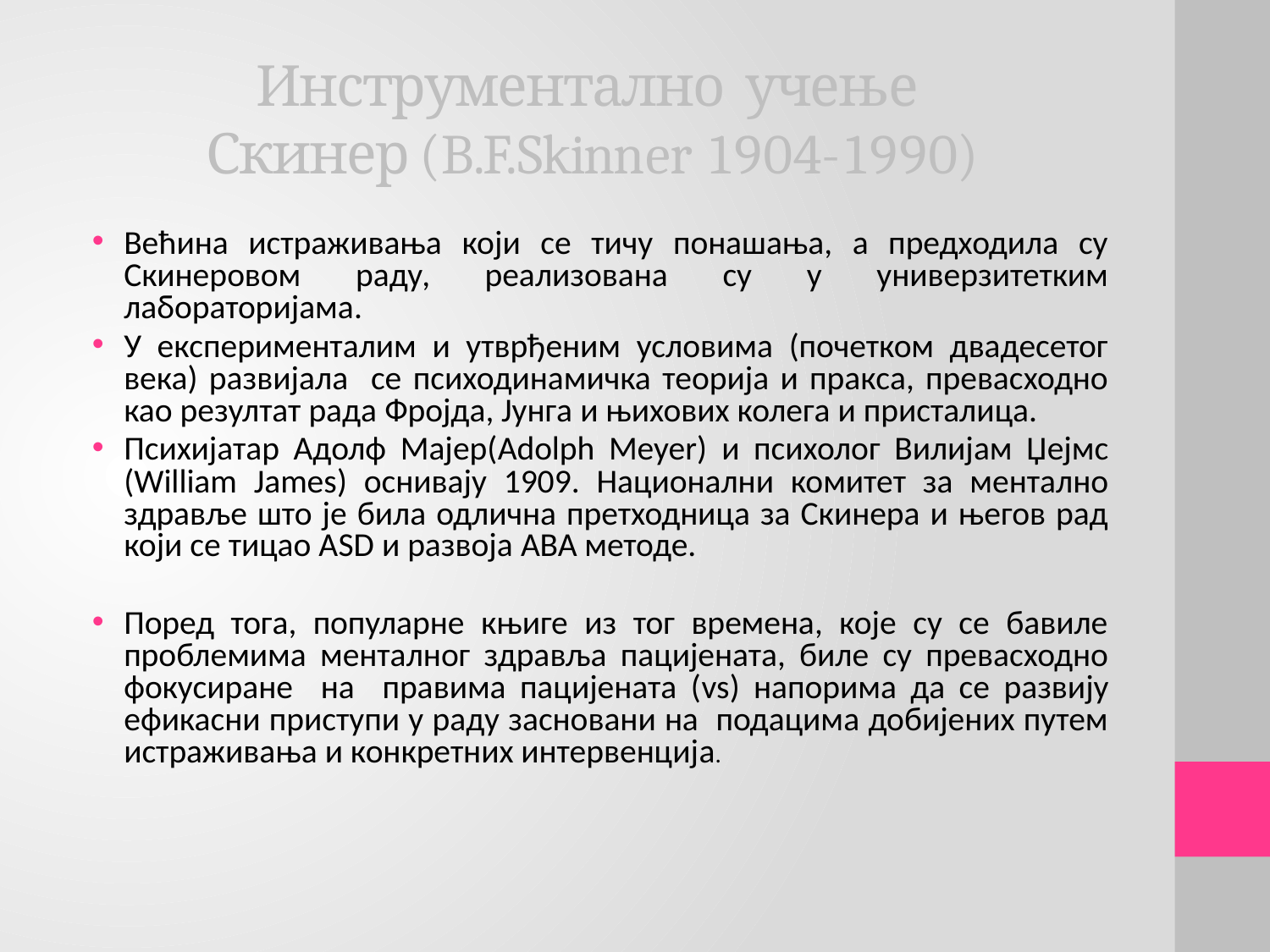

# Инструментално  учење Скинер (B.F.Skinner 1904-1990)
Већина истраживања који се тичу понашања, а предходила су Скинеровом раду, реализована су у универзитетким лабораторијама.
У експерименталим и утврђеним условима (почетком двадесетог века) развијала  се психодинамичка теорија и пракса, превасходно као резултат рада Фројда, Јунга и њихових колега и присталица.
Психијатар Адолф Мајер(Adolph Meyer) и психолог Вилијам Џејмс (William James) оснивају 1909. Национални комитет за ментално здравље што је била одлична претходница за Скинера и његов рад који се тицао АSD и развоја ABA методе.

Поред тога, популарне књиге из тог времена, које су се бавиле проблемима менталног здравља пацијената, биле су превасходно фокусиране  на  правима пацијената (vs) напорима да се развију ефикасни приступи у раду засновани на  подацима добијених путем истраживања и конкретних интервенцијa.